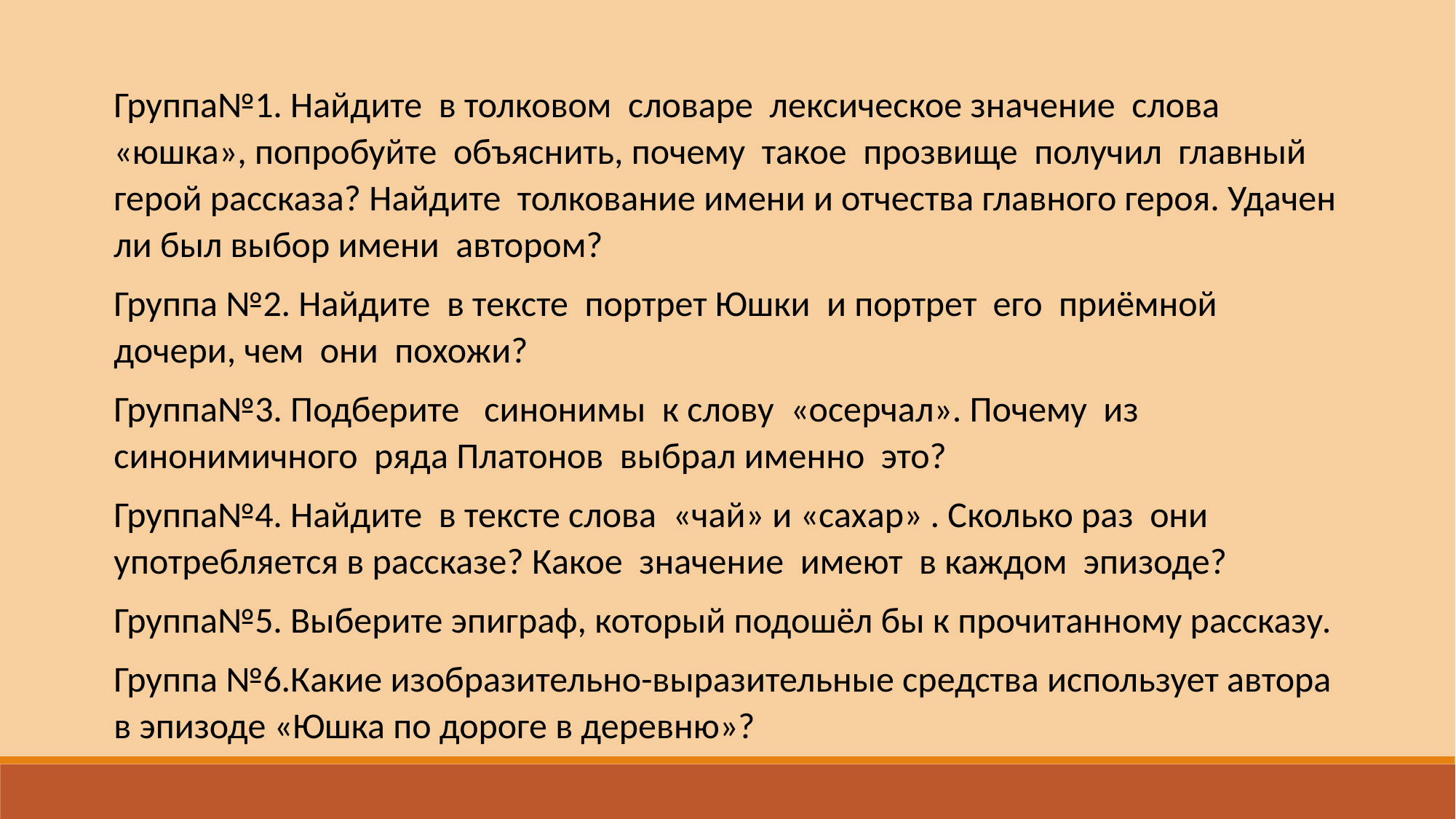

Группа№1. Найдите  в толковом  словаре  лексическое значение  слова «юшка», попробуйте  объяснить, почему  такое  прозвище  получил  главный герой рассказа? Найдите  толкование имени и отчества главного героя. Удачен ли был выбор имени  автором?
Группа №2. Найдите  в тексте  портрет Юшки  и портрет  его  приёмной дочери, чем  они  похожи?
Группа№3. Подберите   синонимы  к слову  «осерчал». Почему  из  синонимичного  ряда Платонов  выбрал именно  это?
Группа№4. Найдите  в тексте слова  «чай» и «сахар» . Сколько раз  они  употребляется в рассказе? Какое  значение  имеют  в каждом  эпизоде?
Группа№5. Выберите эпиграф, который подошёл бы к прочитанному рассказу.
Группа №6.Какие изобразительно-выразительные средства использует автора в эпизоде «Юшка по дороге в деревню»?